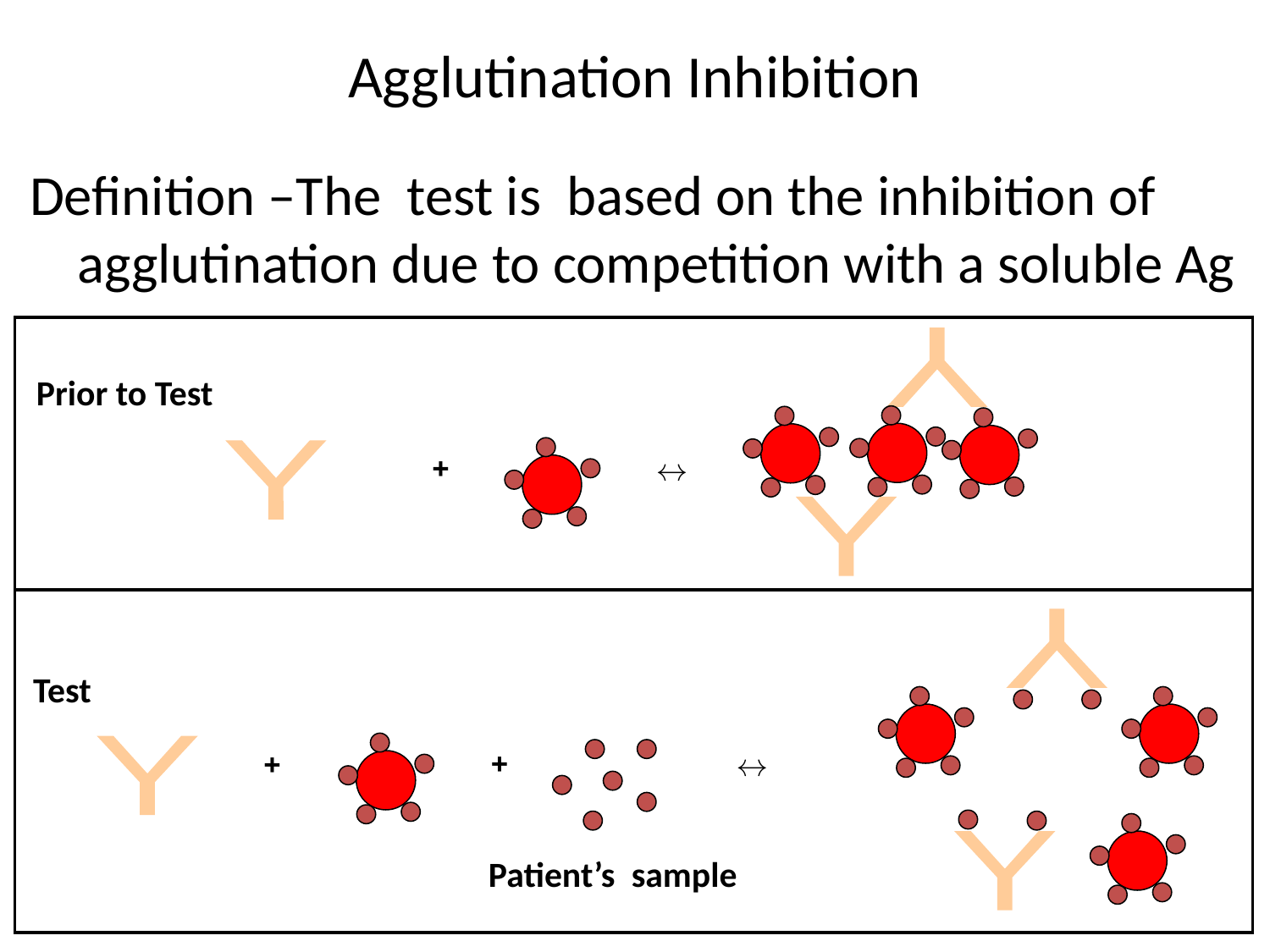

# Agglutination Inhibition
Definition –The  test is  based on the inhibition of agglutination due to competition with a soluble Ag

Y

Y
+
↔

Y
Prior to Test

Y

Y
+
+
↔

Y
Test
Patient’s  sample